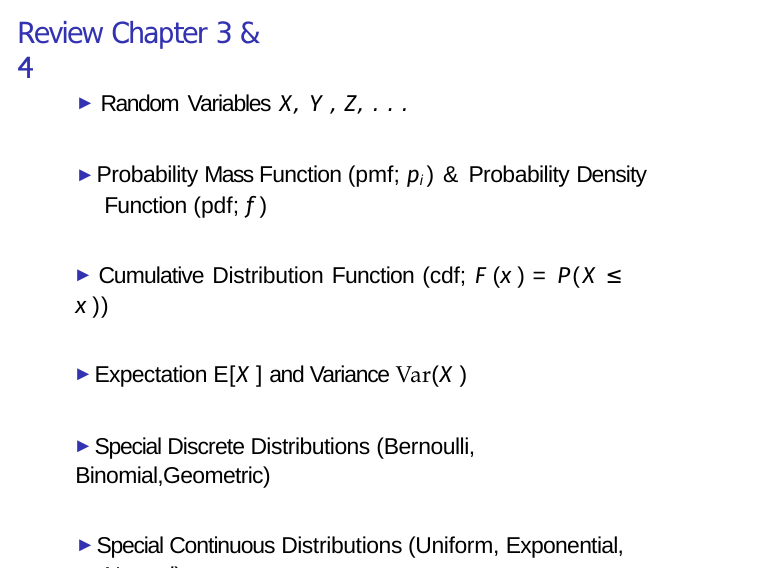

# Review Chapter 3 & 4
► Random Variables X, Y , Z, . . .
► Probability Mass Function (pmf; pi ) & Probability Density  Function (pdf; f )

► Cumulative Distribution Function (cdf; F (x ) = P(X ≤ x ))
► Expectation E[X ] and Variance Var(X )
► Special Discrete Distributions (Bernoulli, Binomial,Geometric)
► Special Continuous Distributions (Uniform, Exponential,  Normal)